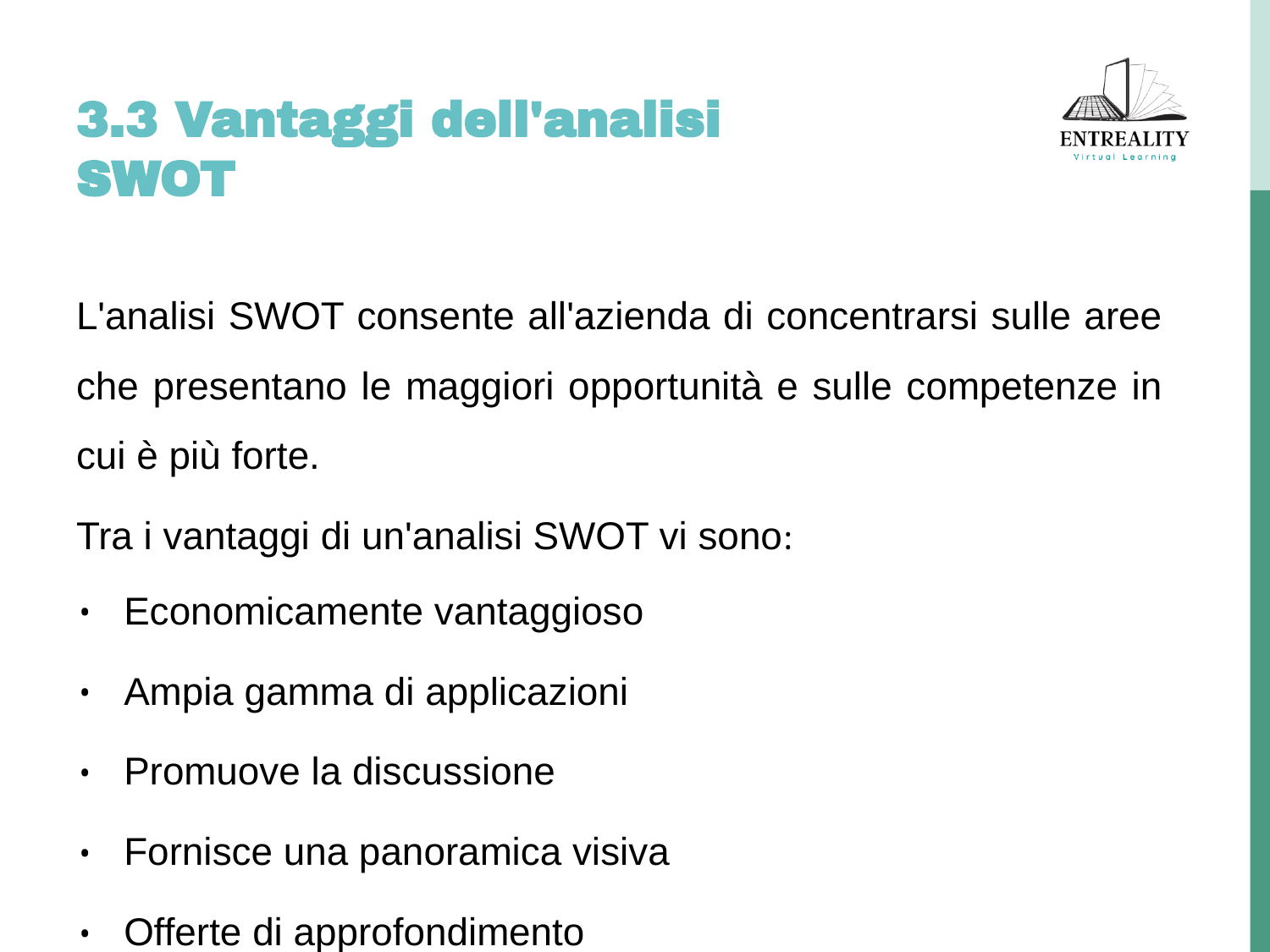

# 3.3 Vantaggi dell'analisi SWOT
L'analisi SWOT consente all'azienda di concentrarsi sulle aree che presentano le maggiori opportunità e sulle competenze in cui è più forte.
Tra i vantaggi di un'analisi SWOT vi sono:
Economicamente vantaggioso
Ampia gamma di applicazioni
Promuove la discussione
Fornisce una panoramica visiva
Offerte di approfondimento
Integrazione e sintesi
Favorisce la collaborazione